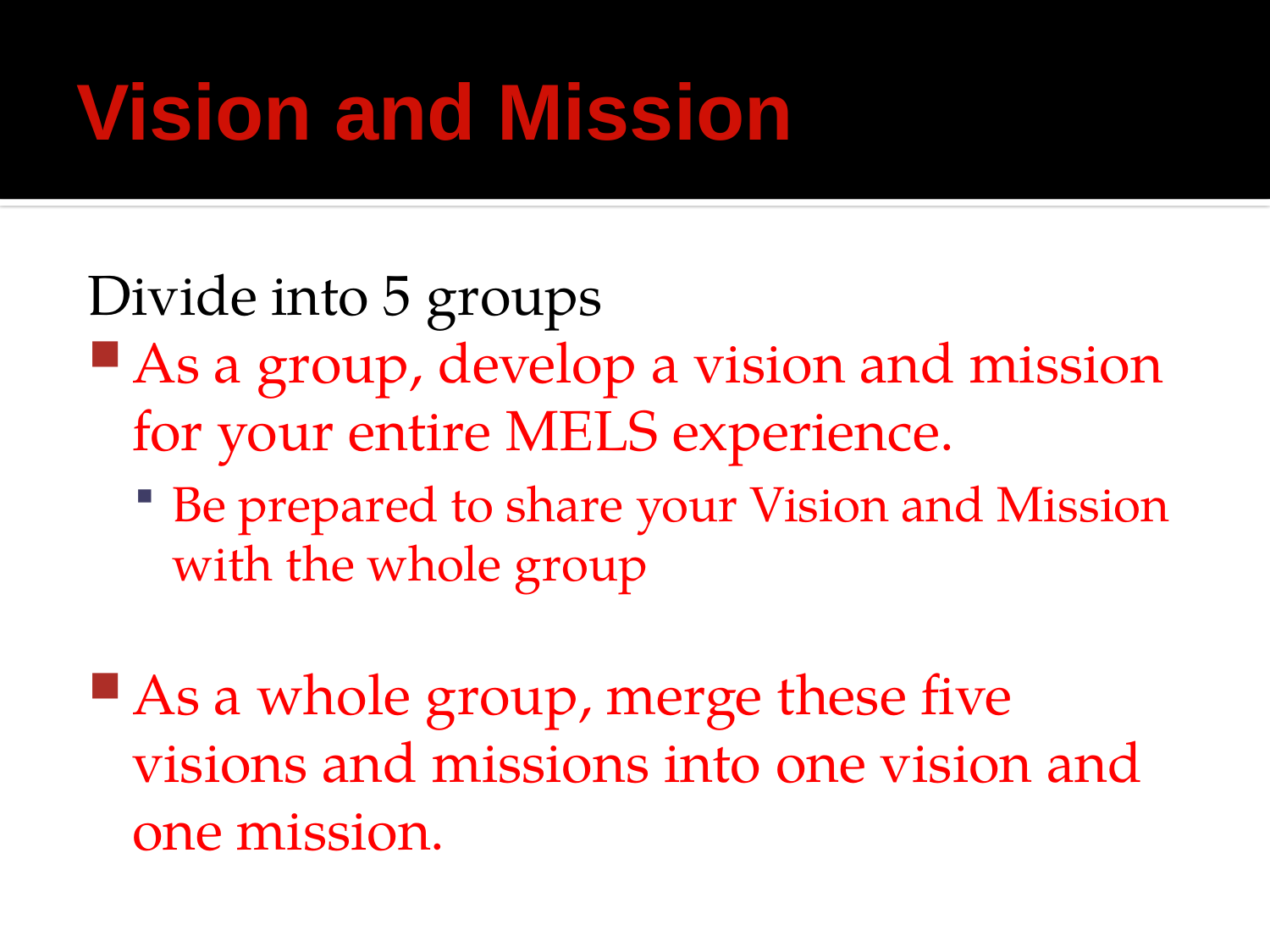

# Vision and Mission
Divide into 5 groups
As a group, develop a vision and mission for your entire MELS experience.
Be prepared to share your Vision and Mission with the whole group

As a whole group, merge these five visions and missions into one vision and one mission.